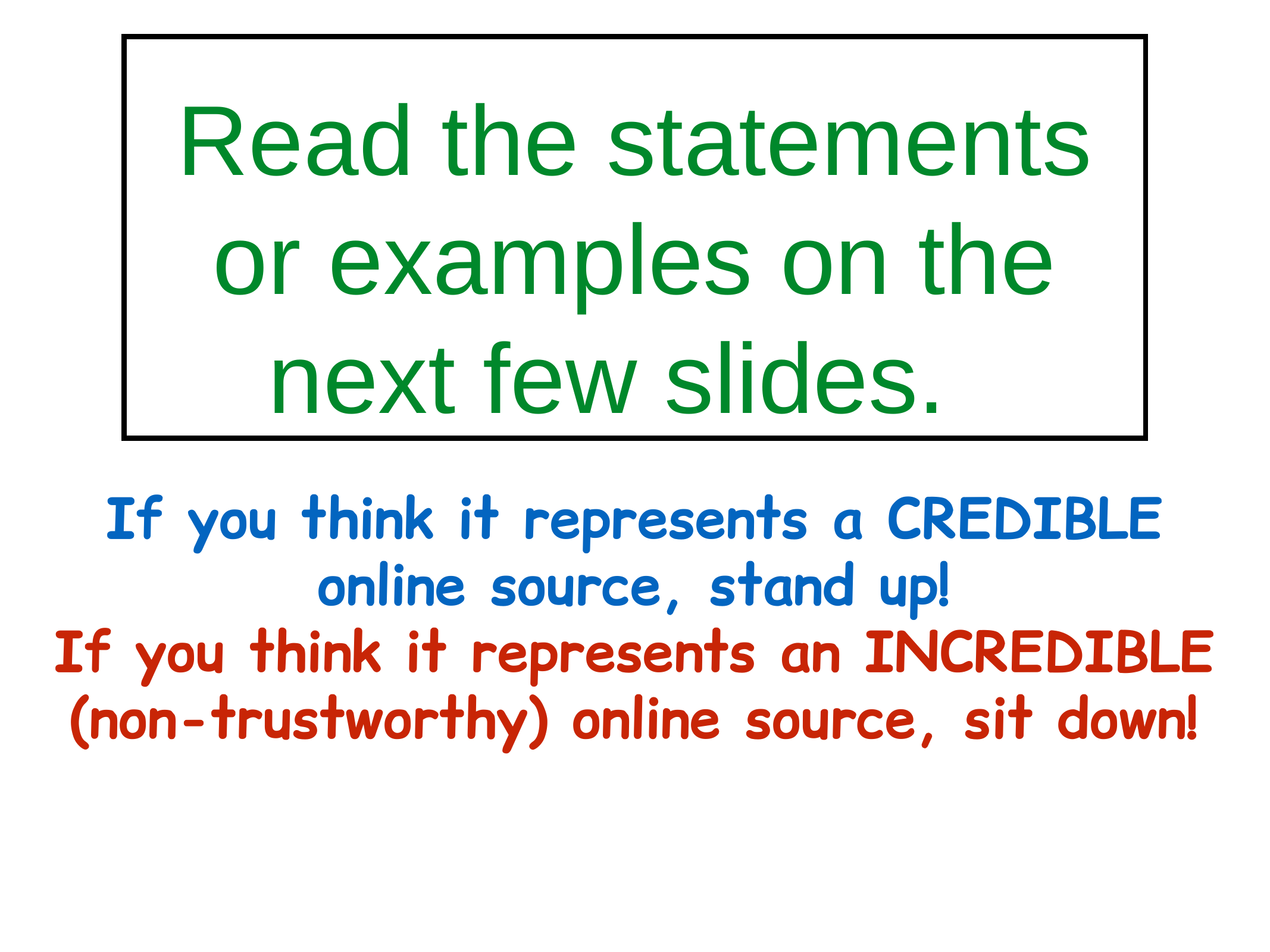

# Read the statements or examples on the next few slides.
If you think it represents a CREDIBLE online source, stand up!
If you think it represents an INCREDIBLE (non-trustworthy) online source, sit down!